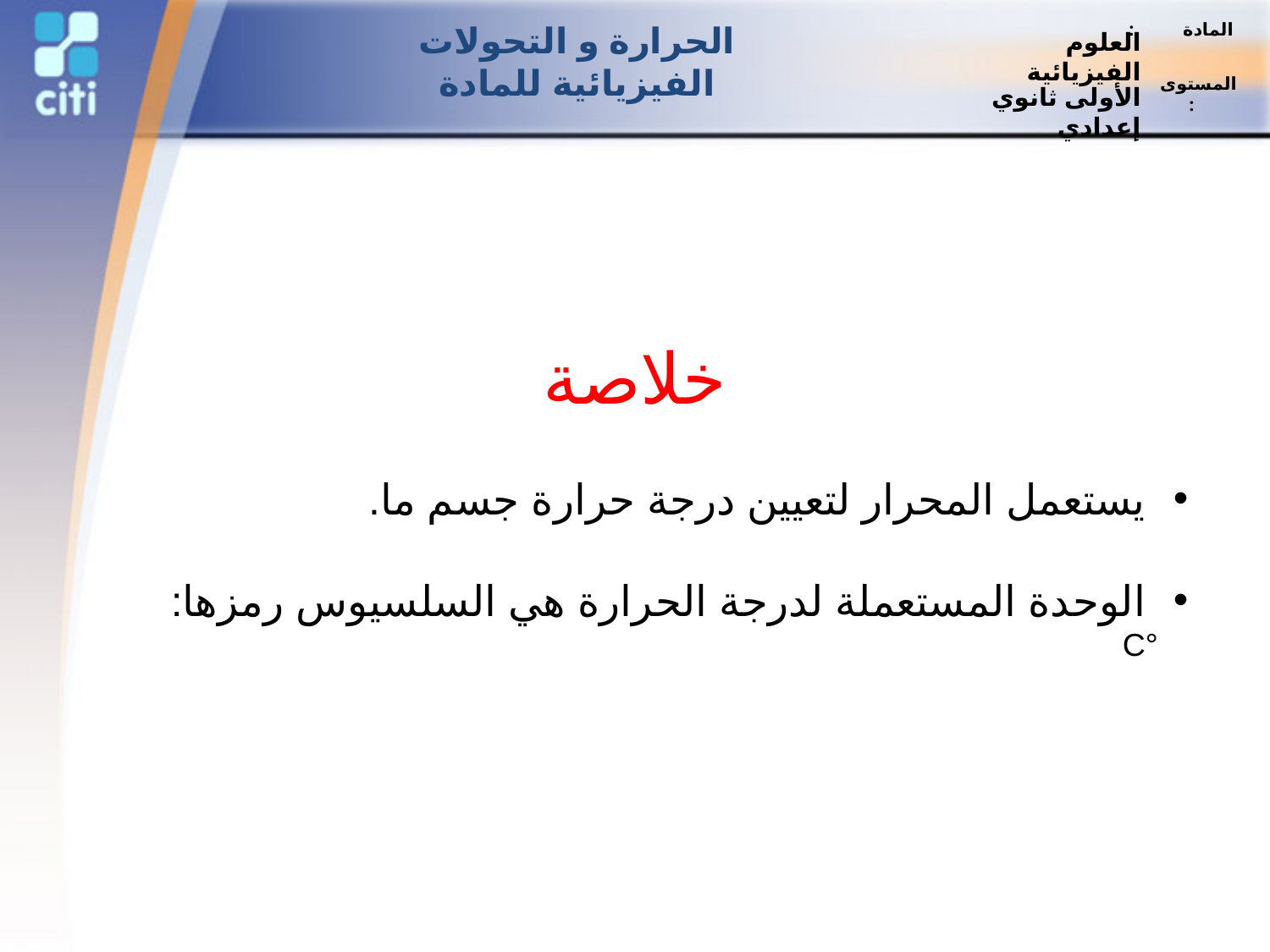

العلوم الفيزيائية
المادة           :
الحرارة و التحولات الفيزيائية للمادة
الأولى ثانوي إعدادي
المستوى     :

خلاصة
 يستعمل المحرار لتعيين درجة حرارة جسم ما.
 الوحدة المستعملة لدرجة الحرارة هي السلسيوس رمزها: °C